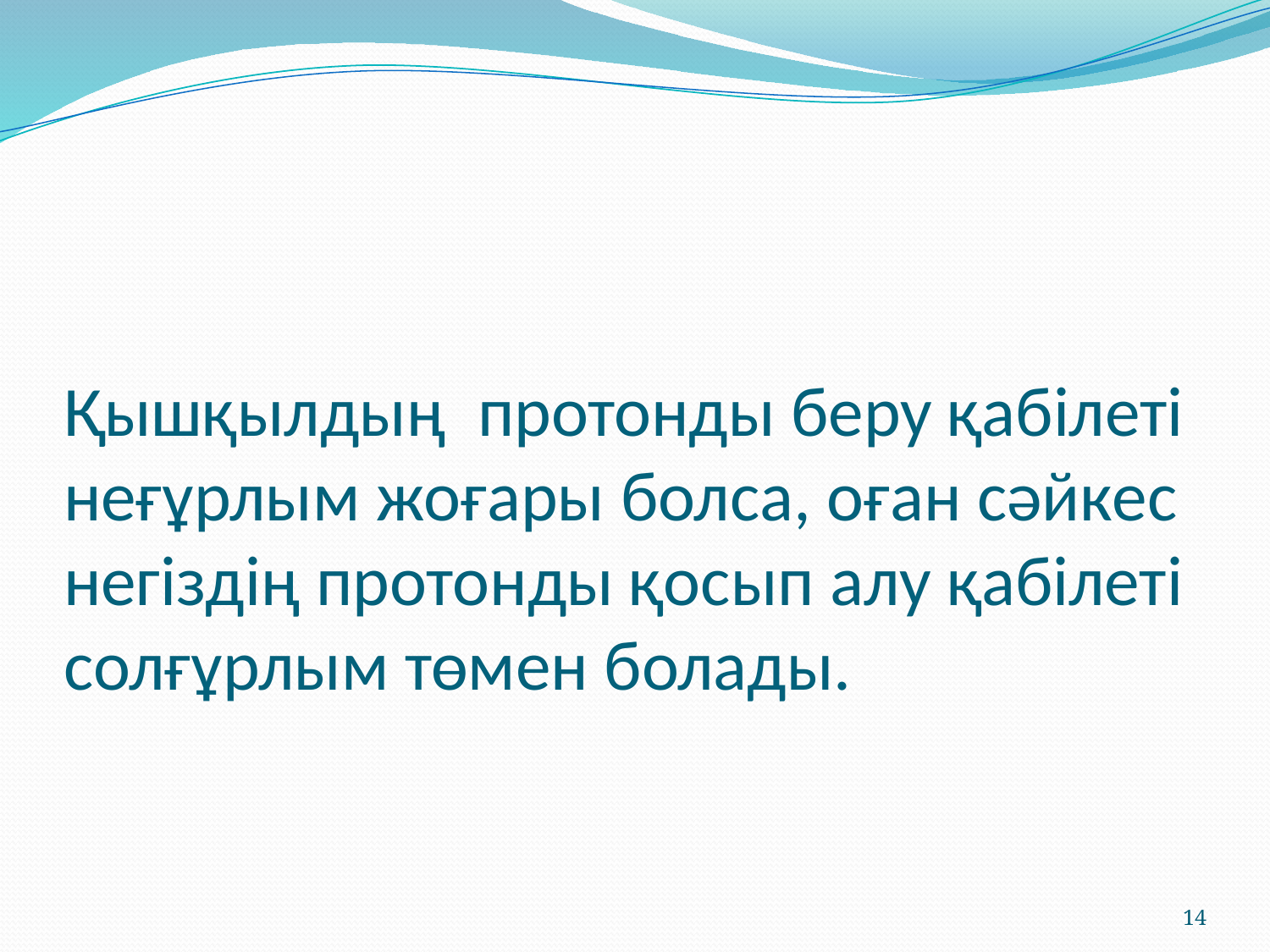

# Қышқылдың  протонды беру қабілеті неғұрлым жоғары болса, оған сәйкес негіздің протонды қосып алу қабілеті солғұрлым төмен болады.
14